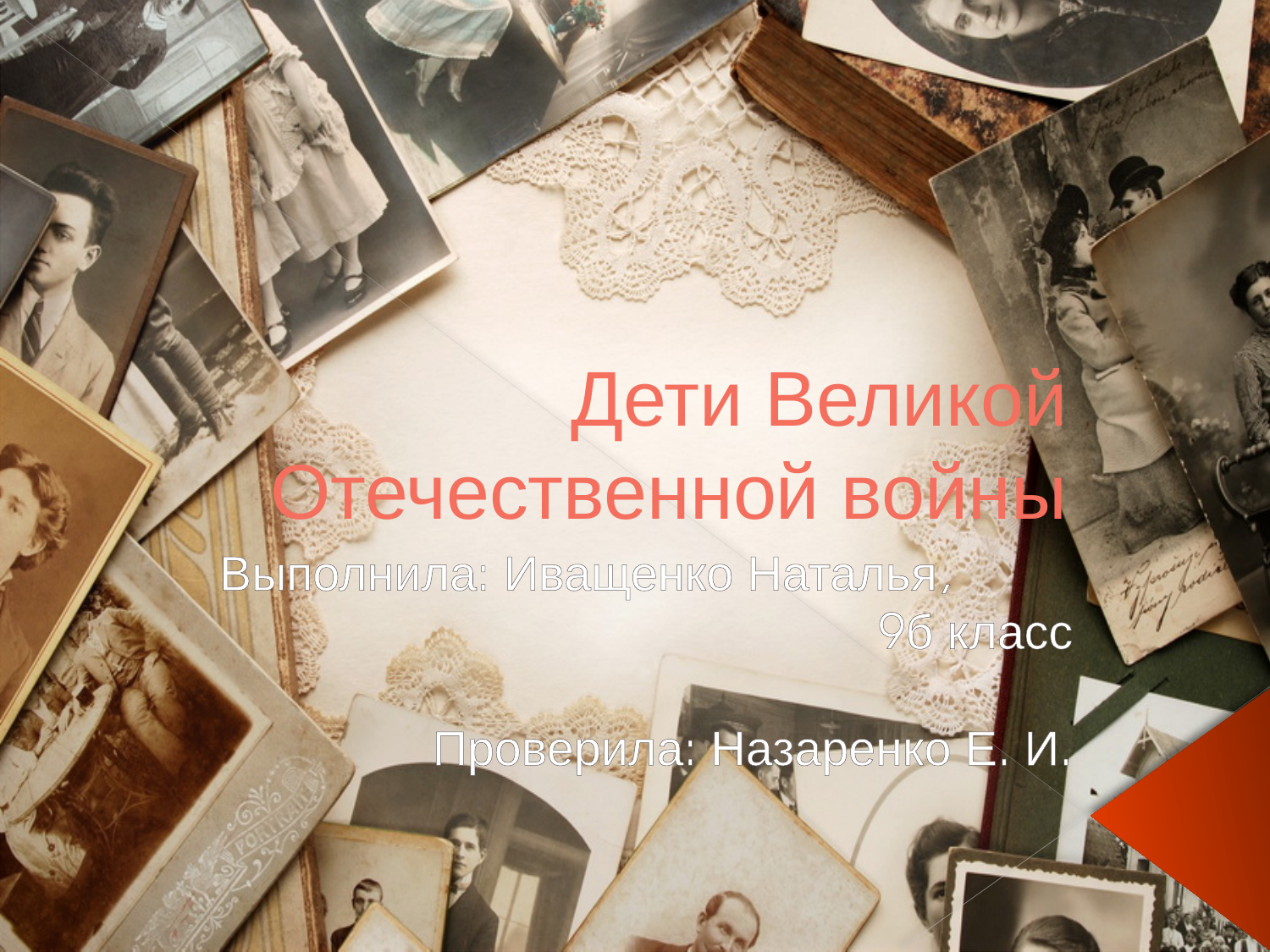

# Дети Великой Отечественной войны
Выполнила: Иващенко Наталья,                     9б класс

Проверила: Назаренко Е. И.